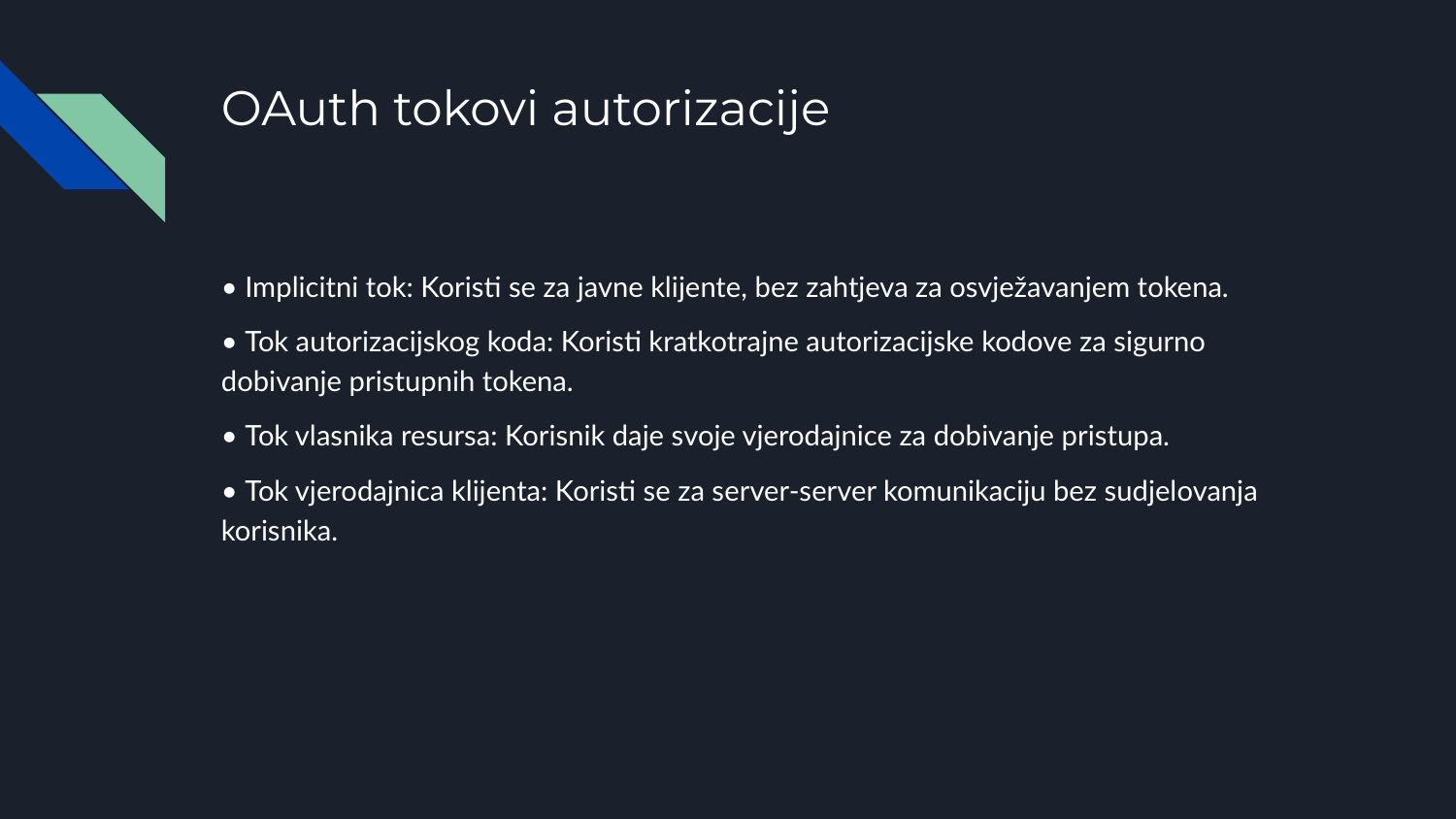

# OAuth tokovi autorizacije
• Implicitni tok: Koristi se za javne klijente, bez zahtjeva za osvježavanjem tokena.
• Tok autorizacijskog koda: Koristi kratkotrajne autorizacijske kodove za sigurno dobivanje pristupnih tokena.
• Tok vlasnika resursa: Korisnik daje svoje vjerodajnice za dobivanje pristupa.
• Tok vjerodajnica klijenta: Koristi se za server-server komunikaciju bez sudjelovanja korisnika.